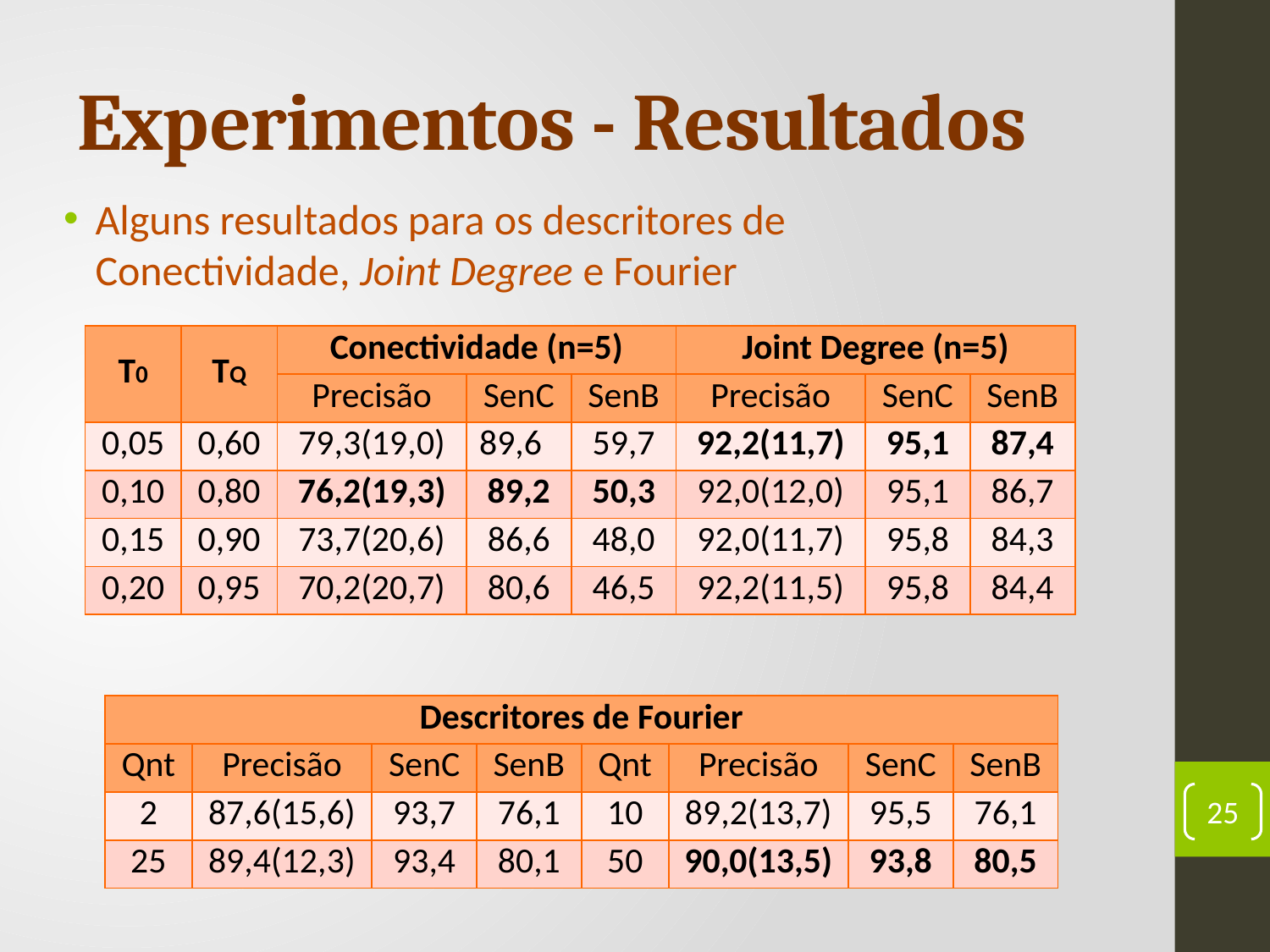

# Experimentos - Resultados
Alguns resultados para os descritores de Conectividade, Joint Degree e Fourier

| T0 | TQ | Conectividade (n=5) |  |  | Joint Degree (n=5) |  |  |
| --- | --- | --- | --- | --- | --- | --- | --- |
|  |  | Precisão | SenC | SenB | Precisão | SenC | SenB |
| 0,05 | 0,60 | 79,3(19,0) | 89,6 | 59,7 | 92,2(11,7) | 95,1 | 87,4 |
| 0,10 | 0,80 | 76,2(19,3) | 89,2 | 50,3 | 92,0(12,0) | 95,1 | 86,7 |
| 0,15 | 0,90 | 73,7(20,6) | 86,6 | 48,0 | 92,0(11,7) | 95,8 | 84,3 |
| 0,20 | 0,95 | 70,2(20,7) | 80,6 | 46,5 | 92,2(11,5) | 95,8 | 84,4 |
| Descritores de Fourier |  |  |  |  |  |  |  |
| --- | --- | --- | --- | --- | --- | --- | --- |
| Qnt | Precisão | SenC | SenB | Qnt | Precisão | SenC | SenB |
| 2 | 87,6(15,6) | 93,7 | 76,1 | 10 | 89,2(13,7) | 95,5 | 76,1 |
| 25 | 89,4(12,3) | 93,4 | 80,1 | 50 | 90,0(13,5) | 93,8 | 80,5 |
25